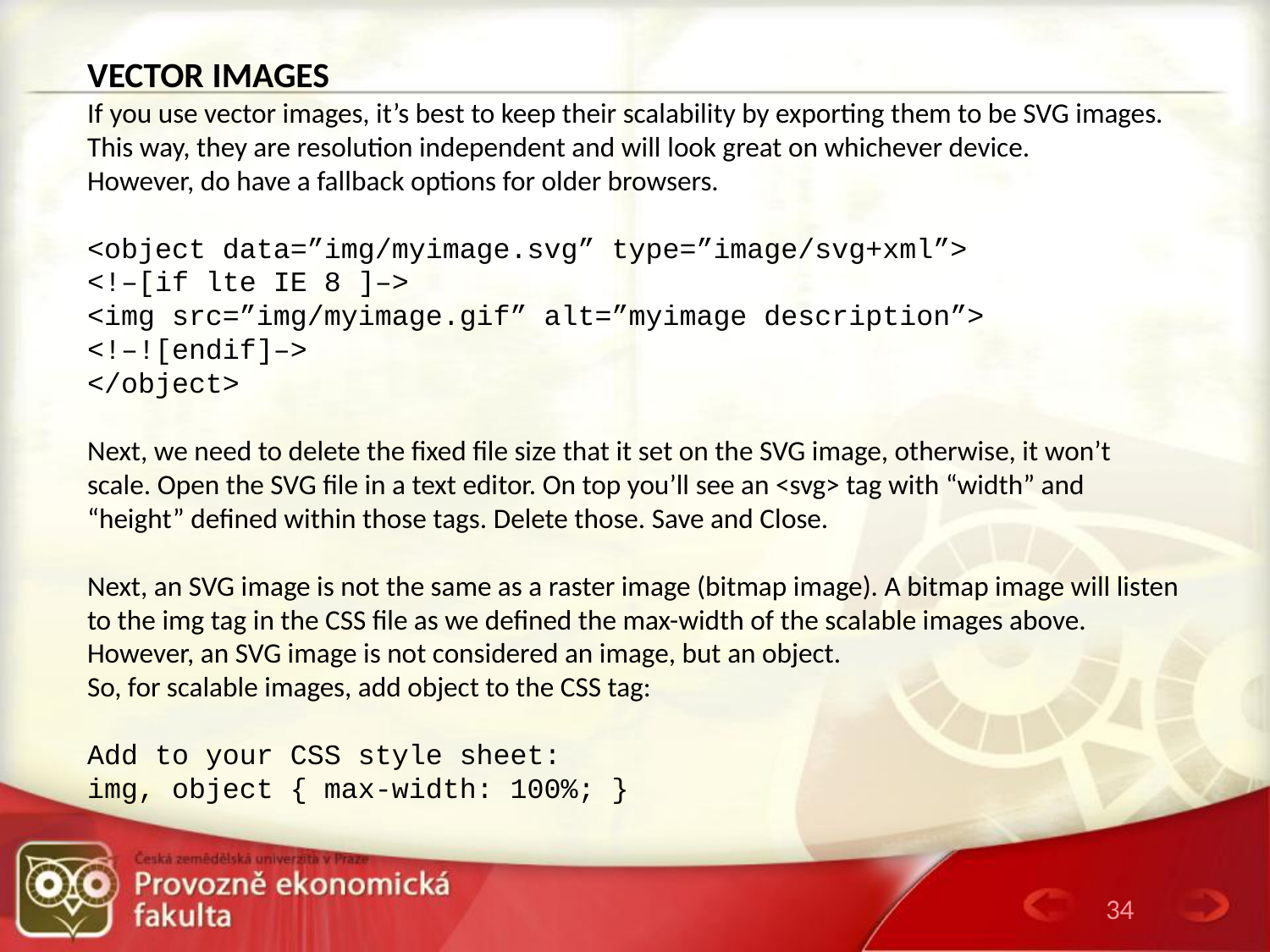

VECTOR IMAGES
If you use vector images, it’s best to keep their scalability by exporting them to be SVG images. This way, they are resolution independent and will look great on whichever device.
However, do have a fallback options for older browsers.

<object data=”img/myimage.svg” type=”image/svg+xml”>
<!–[if lte IE 8 ]–>
<img src=”img/myimage.gif” alt=”myimage description”>
<!–![endif]–>
</object>

Next, we need to delete the fixed file size that it set on the SVG image, otherwise, it won’t scale. Open the SVG file in a text editor. On top you’ll see an <svg> tag with “width” and “height” defined within those tags. Delete those. Save and Close.

Next, an SVG image is not the same as a raster image (bitmap image). A bitmap image will listen to the img tag in the CSS file as we defined the max-width of the scalable images above. However, an SVG image is not considered an image, but an object.
So, for scalable images, add object to the CSS tag:

Add to your CSS style sheet:
img, object { max-width: 100%; }